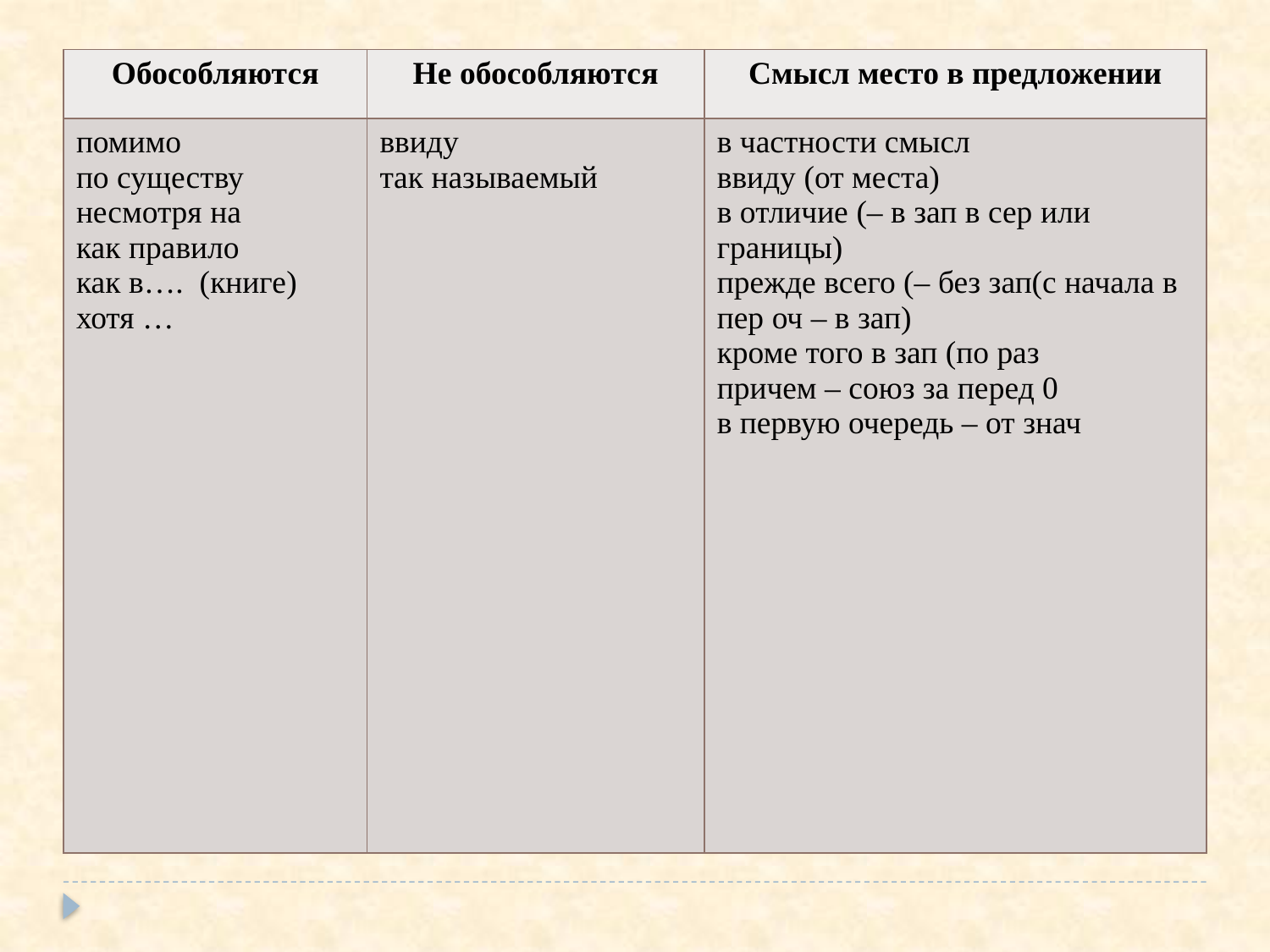

#
| Обособляются | Не обособляются | Смысл место в предложении |
| --- | --- | --- |
| помимо по существу несмотря на как правило как в…. (книге) хотя … | ввиду так называемый | в частности смысл ввиду (от места) в отличие (– в зап в сер или границы) прежде всего (– без зап(с начала в пер оч – в зап) кроме того в зап (по раз причем – союз за перед 0 в первую очередь – от знач |